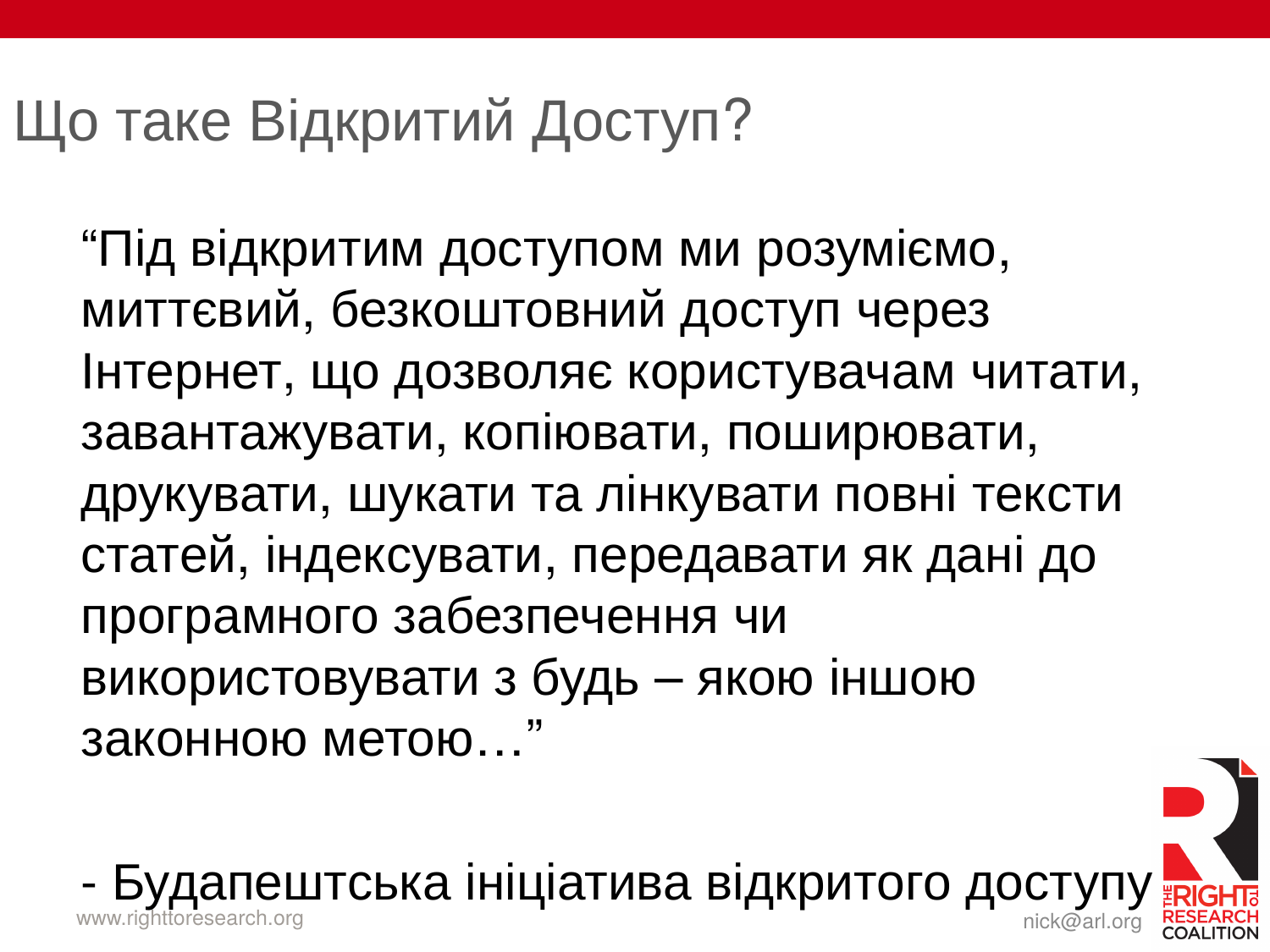

Що таке Відкритий Доступ?
“Під відкритим доступом ми розуміємо, миттєвий, безкоштовний доступ через Інтернет, що дозволяє користувачам читати, завантажувати, копіювати, поширювати, друкувати, шукати та лінкувати повні тексти статей, індексувати, передавати як дані до програмного забезпечення чи використовувати з будь – якою іншою законною метою…”

- Будапештська ініціатива відкритого доступу
www.righttoresearch.org